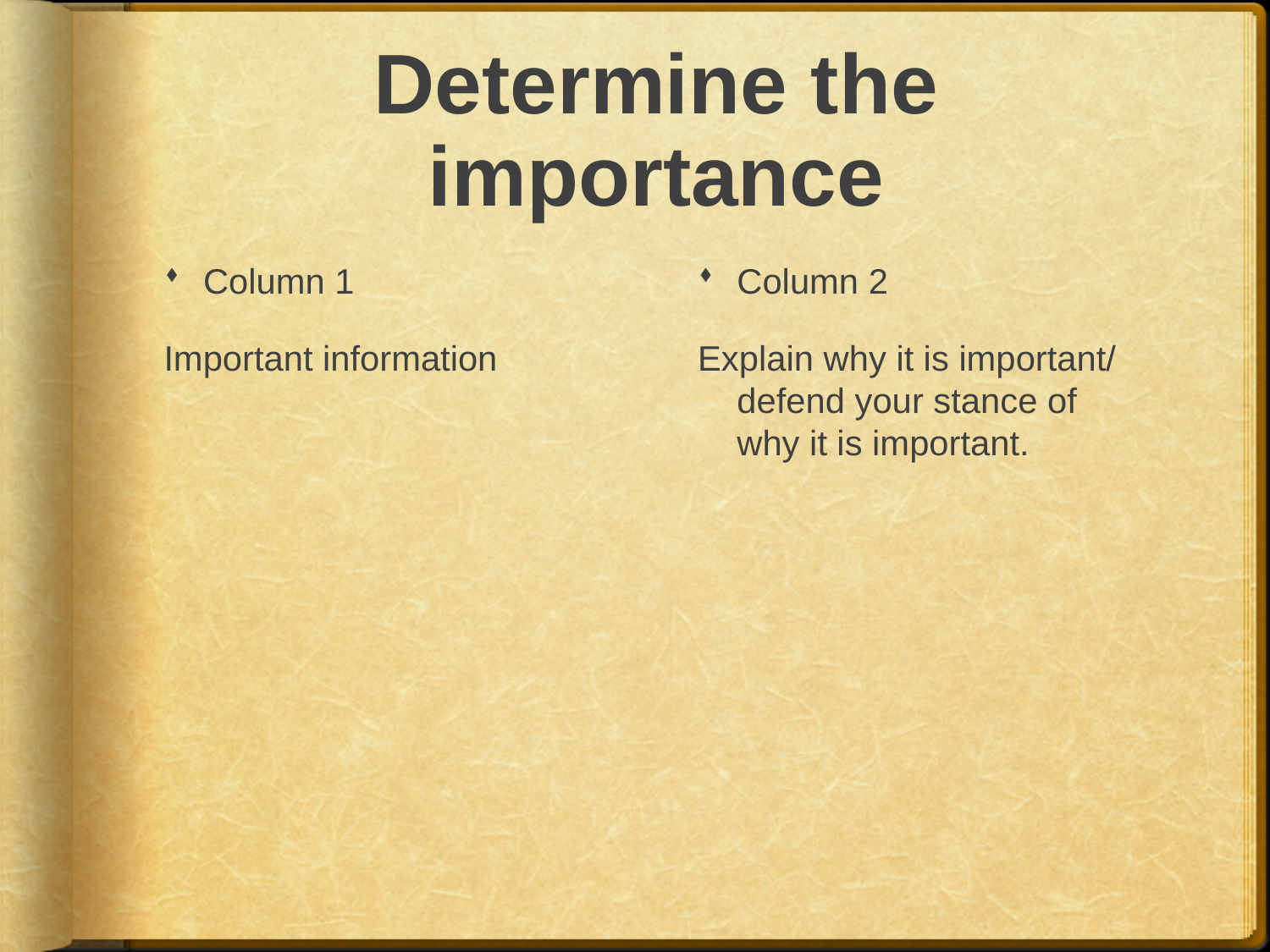

# Determine the importance
Column 1
Important information
Column 2
Explain why it is important/ defend your stance of why it is important.